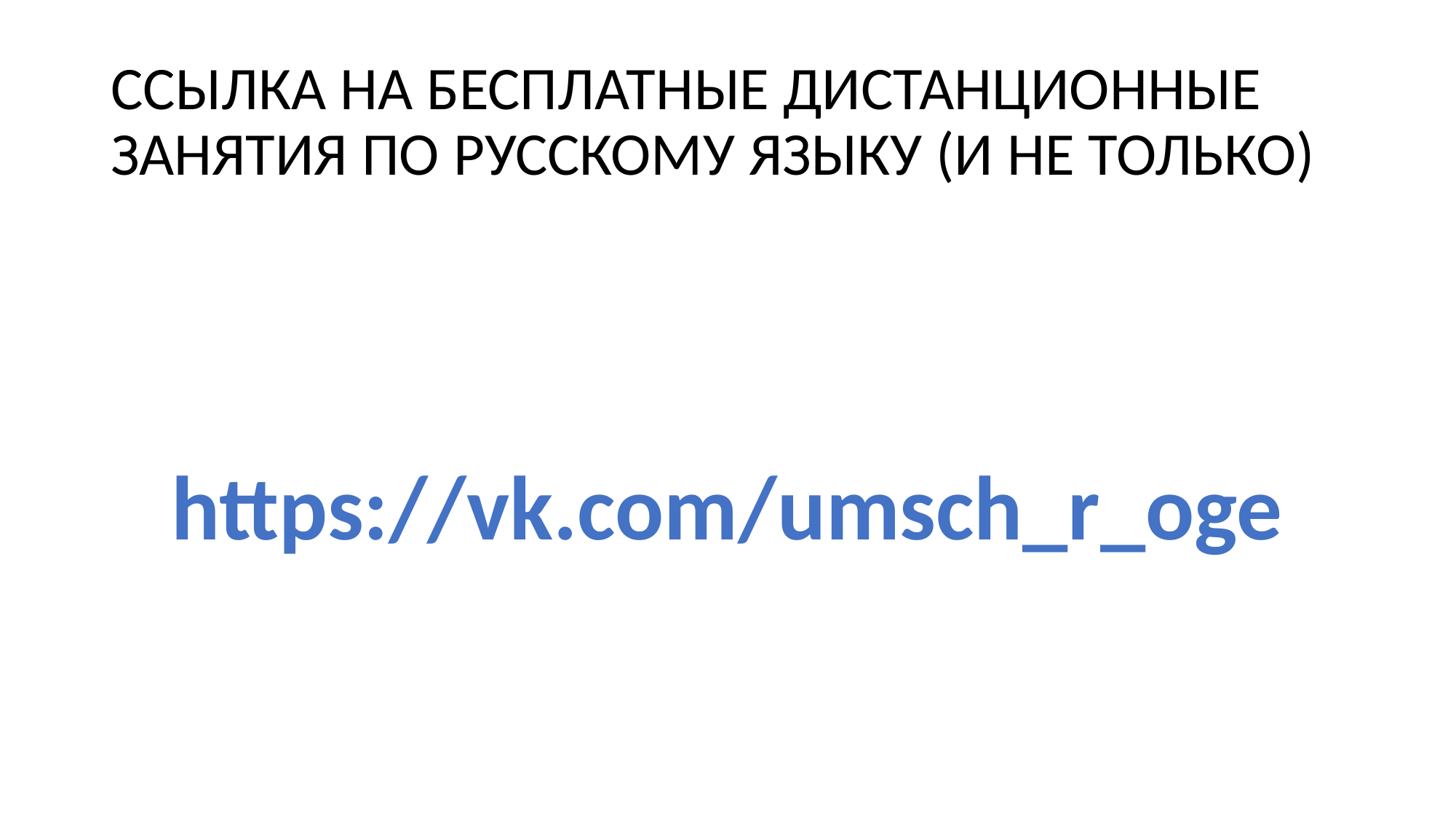

# ССЫЛКА НА БЕСПЛАТНЫЕ ДИСТАНЦИОННЫЕ ЗАНЯТИЯ ПО РУССКОМУ ЯЗЫКУ (И НЕ ТОЛЬКО)

https://vk.com/umsch_r_oge